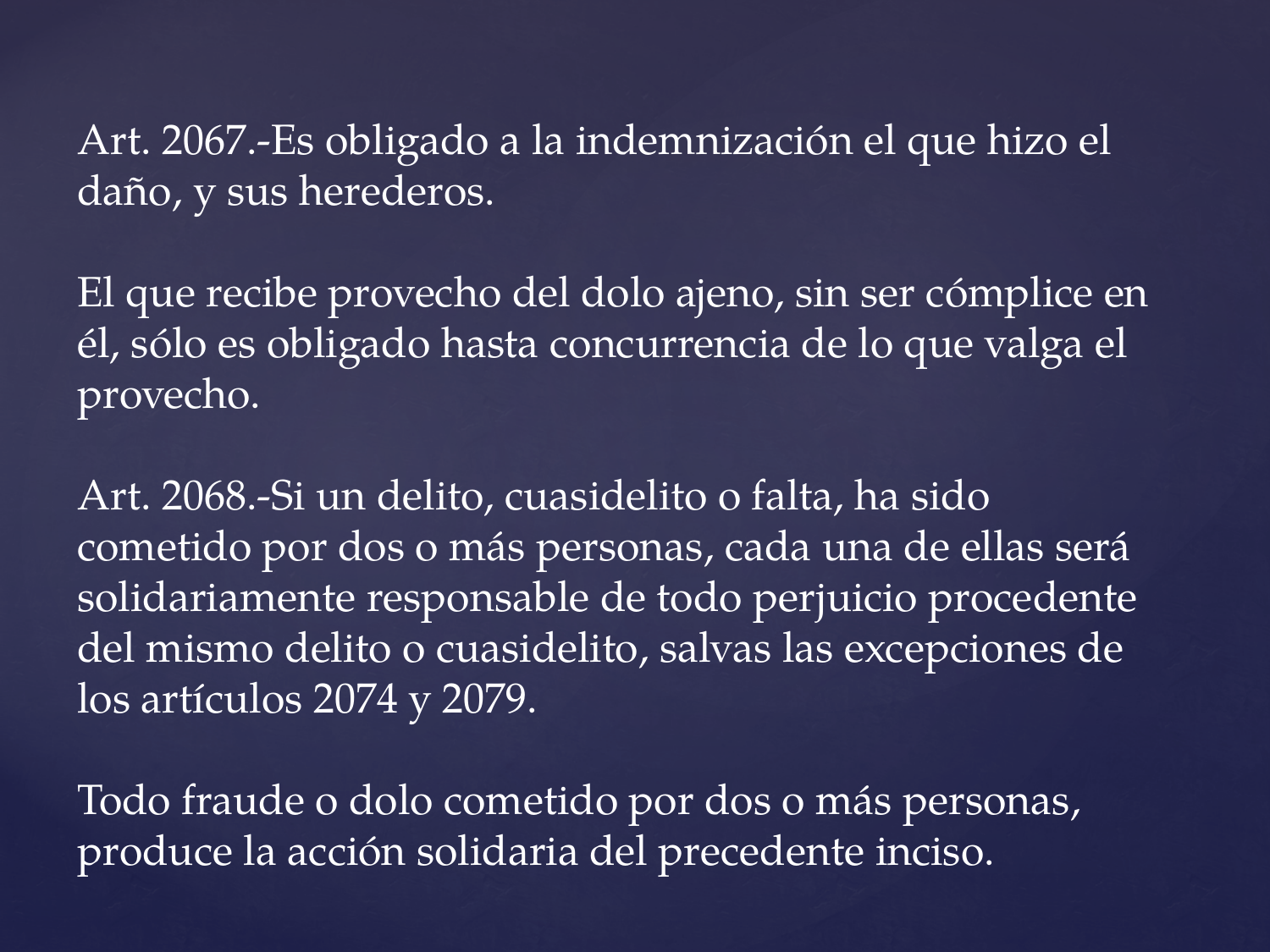

Art. 2067.-Es obligado a la indemnización el que hizo el daño, y sus herederos.

El que recibe provecho del dolo ajeno, sin ser cómplice en él, sólo es obligado hasta concurrencia de lo que valga el provecho.

Art. 2068.-Si un delito, cuasidelito o falta, ha sido cometido por dos o más personas, cada una de ellas será solidariamente responsable de todo perjuicio procedente del mismo delito o cuasidelito, salvas las excepciones de los artículos 2074 y 2079.

Todo fraude o dolo cometido por dos o más personas, produce la acción solidaria del precedente inciso.